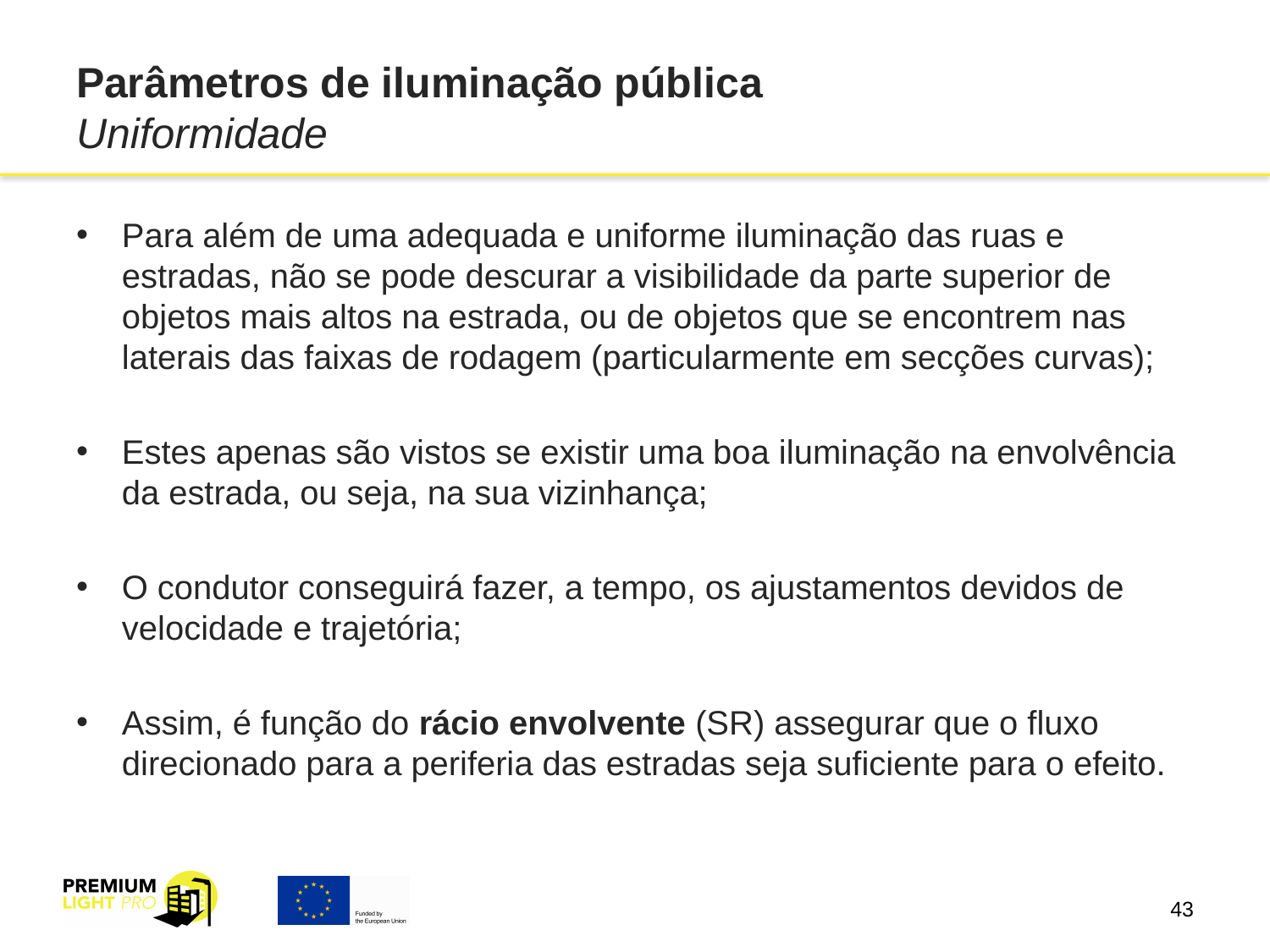

# Parâmetros de iluminação pública Uniformidade
Para além de uma adequada e uniforme iluminação das ruas e estradas, não se pode descurar a visibilidade da parte superior de objetos mais altos na estrada, ou de objetos que se encontrem nas laterais das faixas de rodagem (particularmente em secções curvas);

Estes apenas são vistos se existir uma boa iluminação na envolvência da estrada, ou seja, na sua vizinhança;

O condutor conseguirá fazer, a tempo, os ajustamentos devidos de velocidade e trajetória;

Assim, é função do rácio envolvente (SR) assegurar que o fluxo direcionado para a periferia das estradas seja suficiente para o efeito.